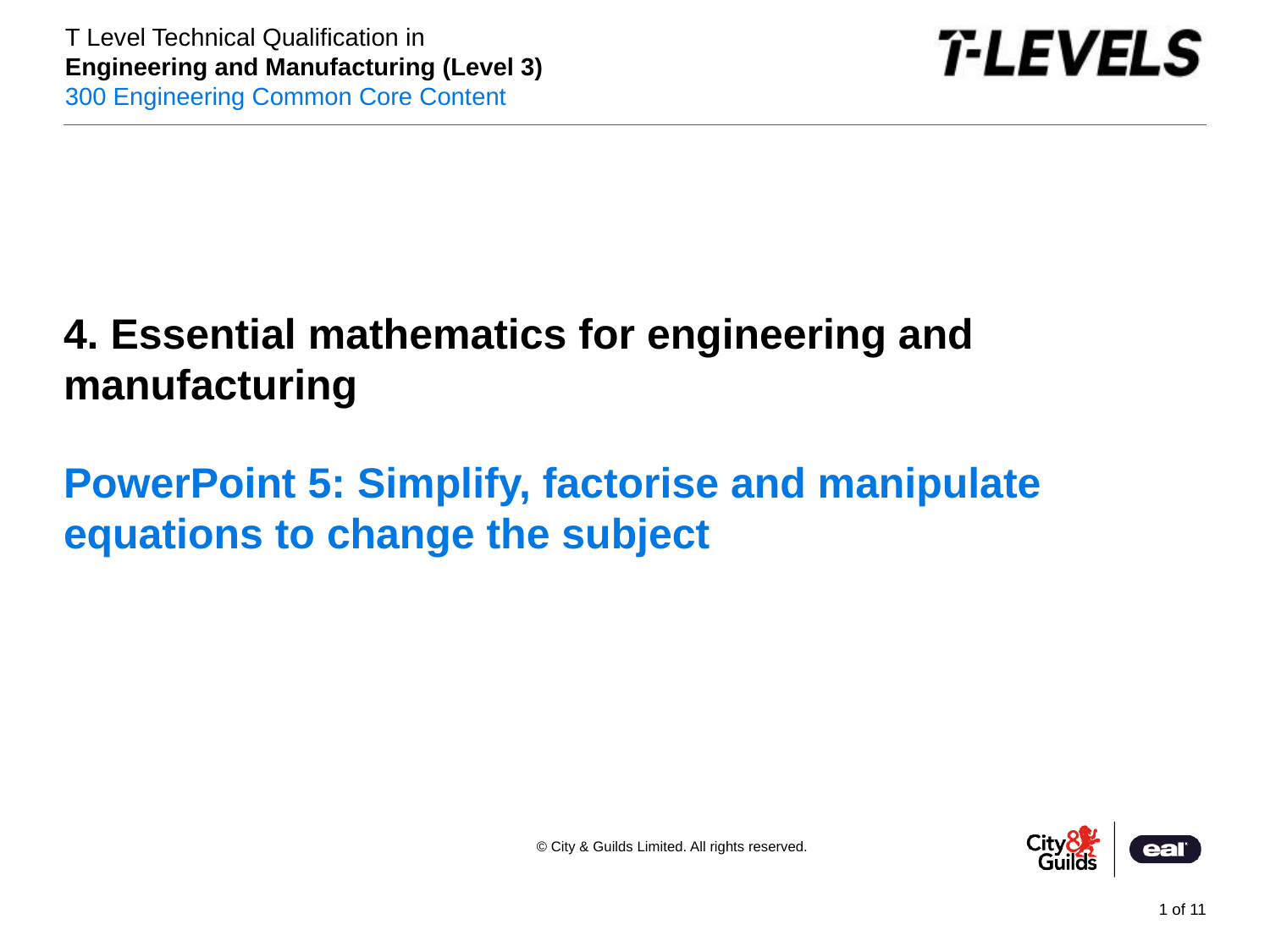

PowerPoint presentation
4. Essential mathematics for engineering and manufacturing
# PowerPoint 5: Simplify, factorise and manipulate equations to change the subject